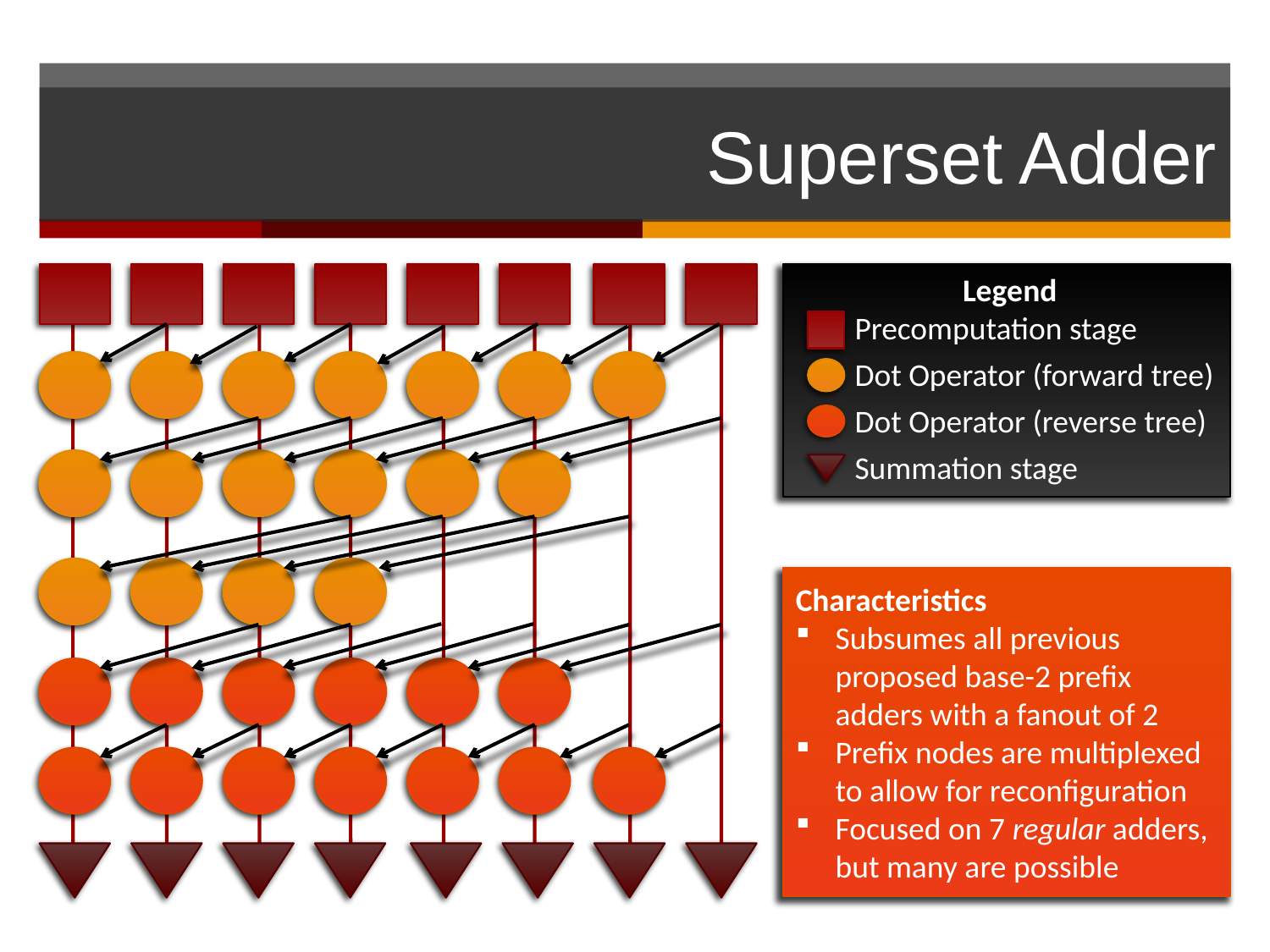

# Superset Adder

               Legend
Precomputation stage

Dot Operator (forward tree)

Dot Operator (reverse tree)

Summation stage

Characteristics
Subsumes all previous proposed base-2 prefix adders with a fanout of 2
Prefix nodes are multiplexed to allow for reconfiguration
Focused on 7 regular adders, but many are possible